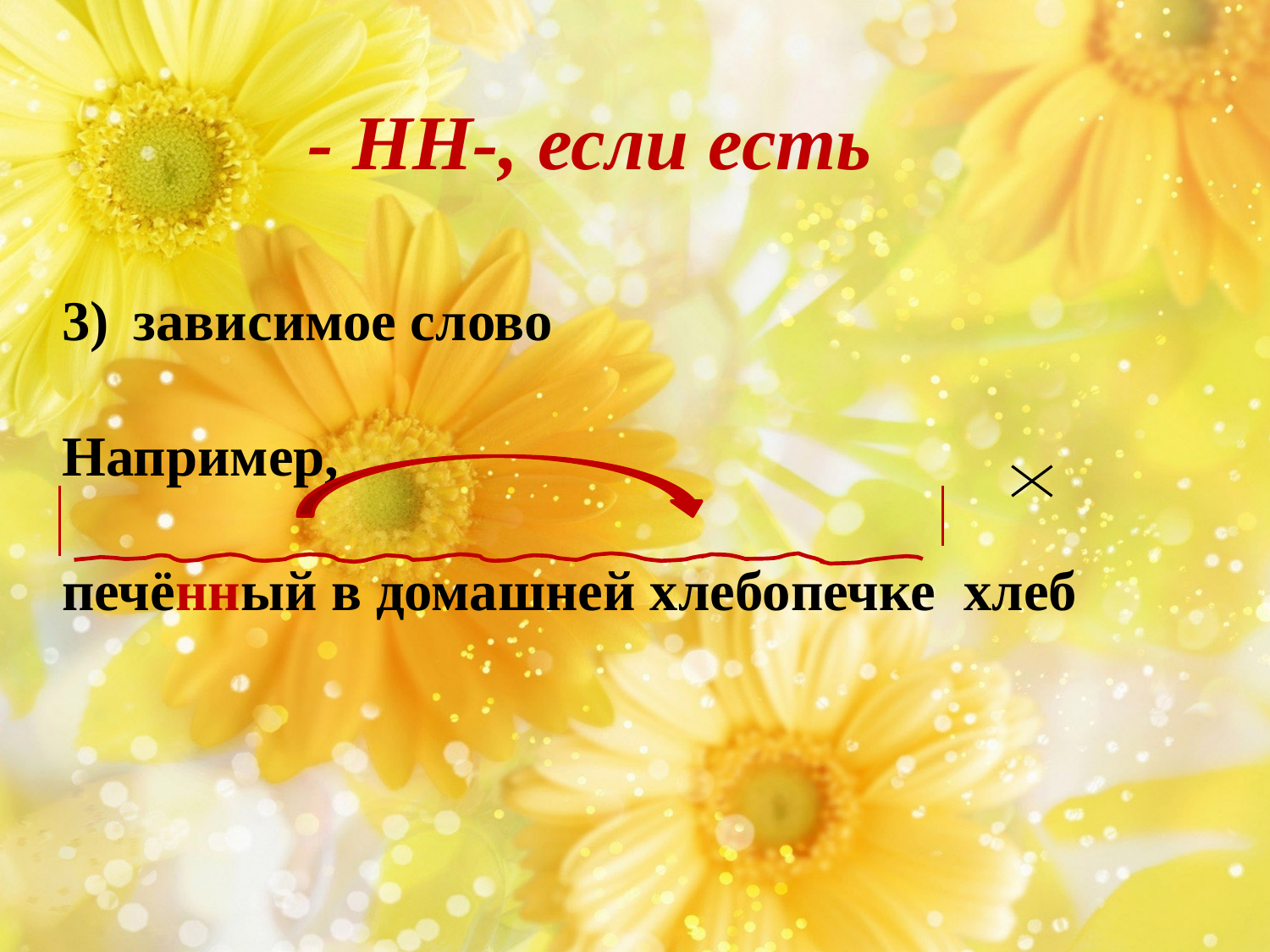

- НН-, если есть
зависимое слово

Например,
печённый в домашней хлебопечке  хлеб